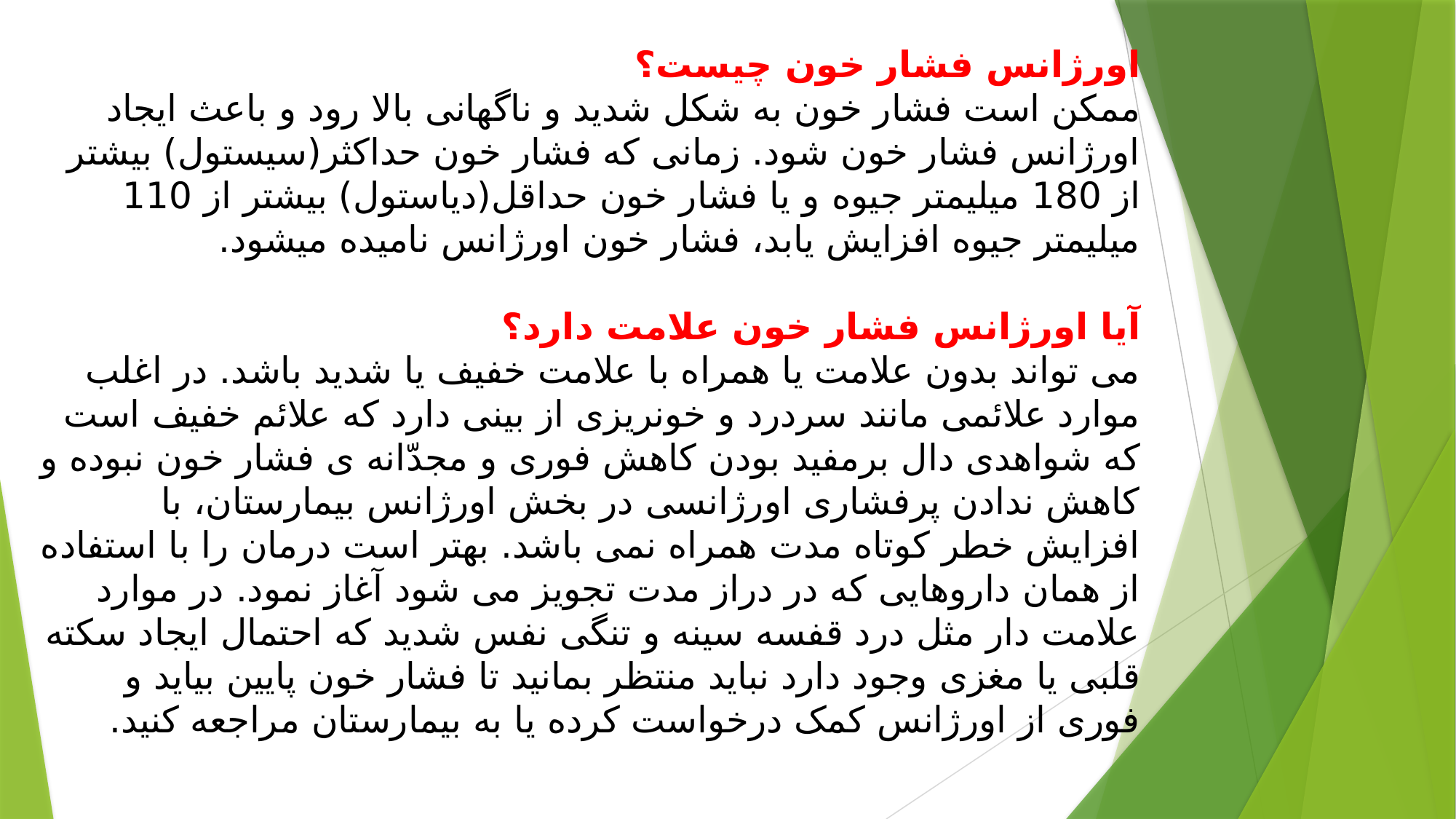

# اورژانس فشار خون چیست؟ ممکن است فشار خون به شکل شدید و ناگهانی بالا رود و باعث ایجاد اورژانس فشار خون شود. زمانی که فشار خون حداکثر(سیستول) بیشتر از 180 میلیمتر جیوه و یا فشار خون حداقل(دیاستول) بیشتر از 110 میلیمتر جیوه افزایش یابد، فشار خون اورژانس نامیده میشود. آیا اورژانس فشار خون علامت دارد؟ می تواند بدون علامت یا همراه با علامت خفیف یا شدید باشد. در اغلب موارد علائمی مانند سردرد و خونریزی از بینی دارد که علائم خفیف است که شواهدی دال برمفید بودن کاهش فوری و مجدّانه ی فشار خون نبوده و کاهش ندادن پرفشاری اورژانسی در بخش اورژانس بیمارستان، با افزایش خطر کوتاه مدت همراه نمی باشد. بهتر است درمان را با استفاده از همان داروهایی که در دراز مدت تجویز می شود آغاز نمود. در موارد علامت دار مثل درد قفسه سینه و تنگی نفس شدید که احتمال ایجاد سکته قلبی یا مغزی وجود دارد نباید منتظر بمانید تا فشار خون پایین بیاید و فوری از اورژانس کمک درخواست کرده یا به بیمارستان مراجعه کنید.